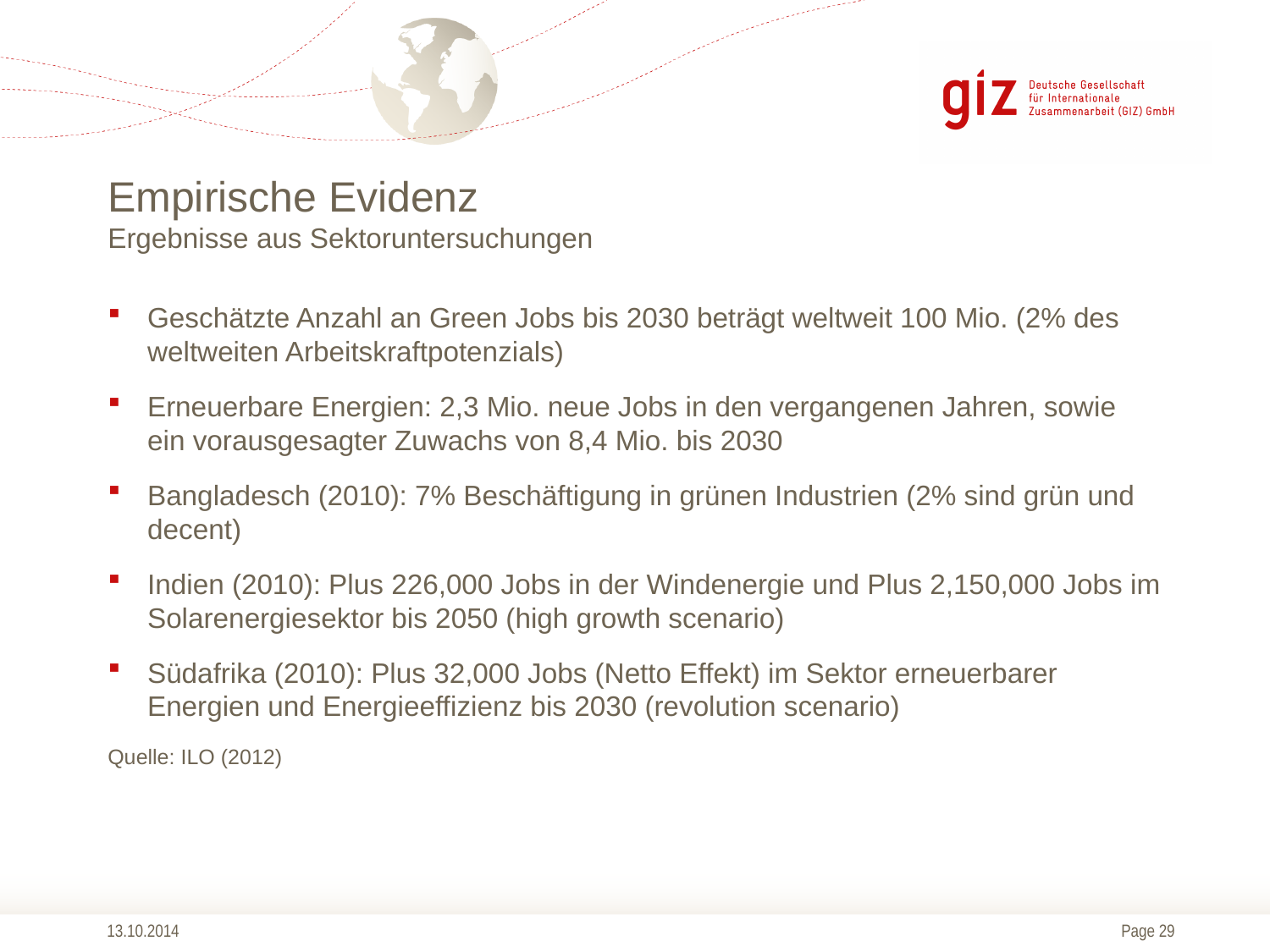

# Empirische Evidenz Ergebnisse aus Sektoruntersuchungen
Geschätzte Anzahl an Green Jobs bis 2030 beträgt weltweit 100 Mio. (2% des weltweiten Arbeitskraftpotenzials)
Erneuerbare Energien: 2,3 Mio. neue Jobs in den vergangenen Jahren, sowie ein vorausgesagter Zuwachs von 8,4 Mio. bis 2030
Bangladesch (2010): 7% Beschäftigung in grünen Industrien (2% sind grün und decent)
Indien (2010): Plus 226,000 Jobs in der Windenergie und Plus 2,150,000 Jobs im Solarenergiesektor bis 2050 (high growth scenario)
Südafrika (2010): Plus 32,000 Jobs (Netto Effekt) im Sektor erneuerbarer Energien und Energieeffizienz bis 2030 (revolution scenario)
Quelle: ILO (2012)
13.10.2014